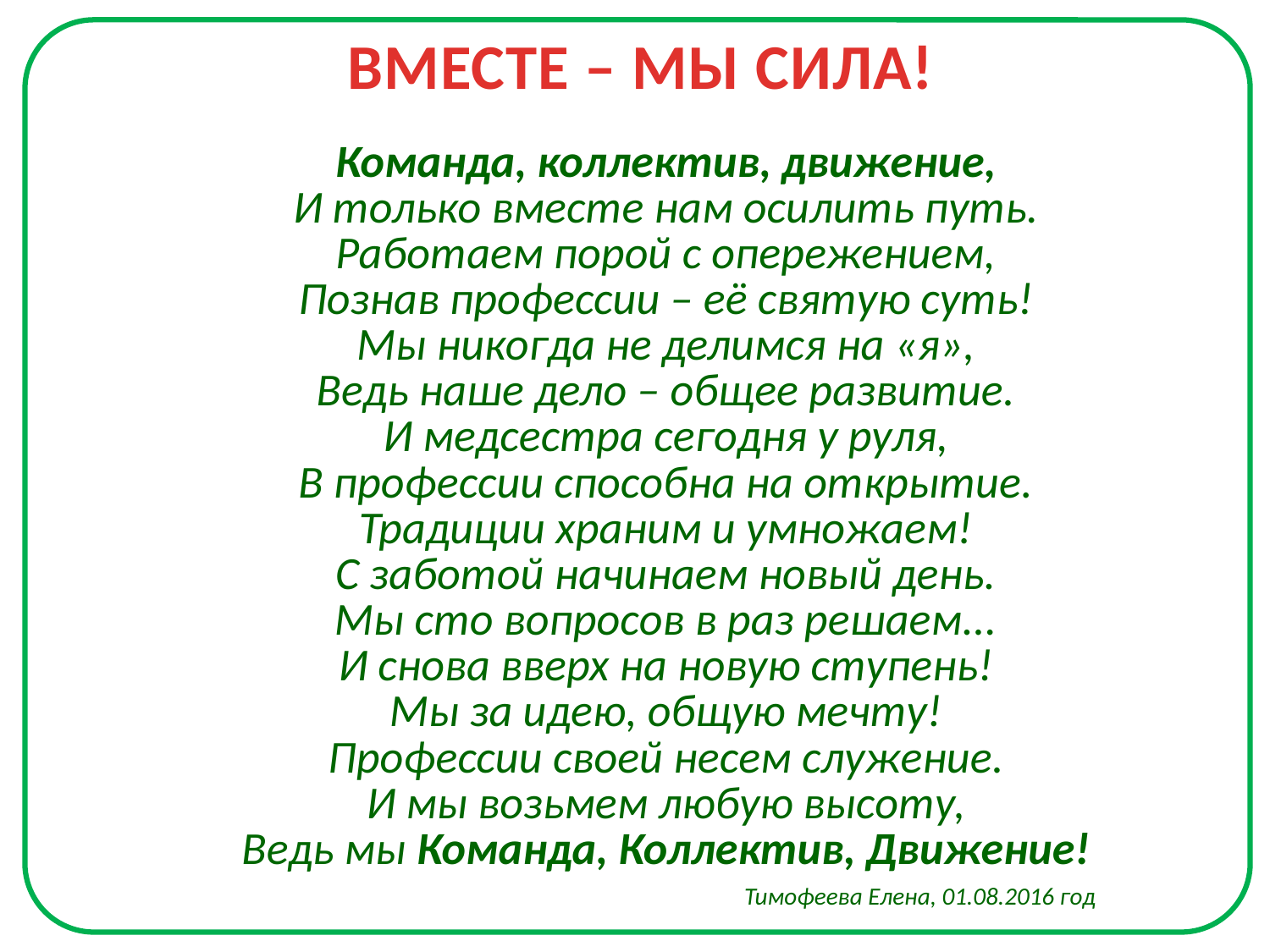

ВМЕСТЕ – МЫ СИЛА!
Команда, коллектив, движение,
И только вместе нам осилить путь.
Работаем порой с опережением,
Познав профессии – её святую суть!
Мы никогда не делимся на «я»,
Ведь наше дело – общее развитие.
И медсестра сегодня у руля,
В профессии способна на открытие.
Традиции храним и умножаем!
С заботой начинаем новый день.
Мы сто вопросов в раз решаем...
И снова вверх на новую ступень!
Мы за идею, общую мечту!
Профессии своей несем служение.
И мы возьмем любую высоту,
Ведь мы Команда, Коллектив, Движение!
                                                                            Тимофеева Елена, 01.08.2016 год